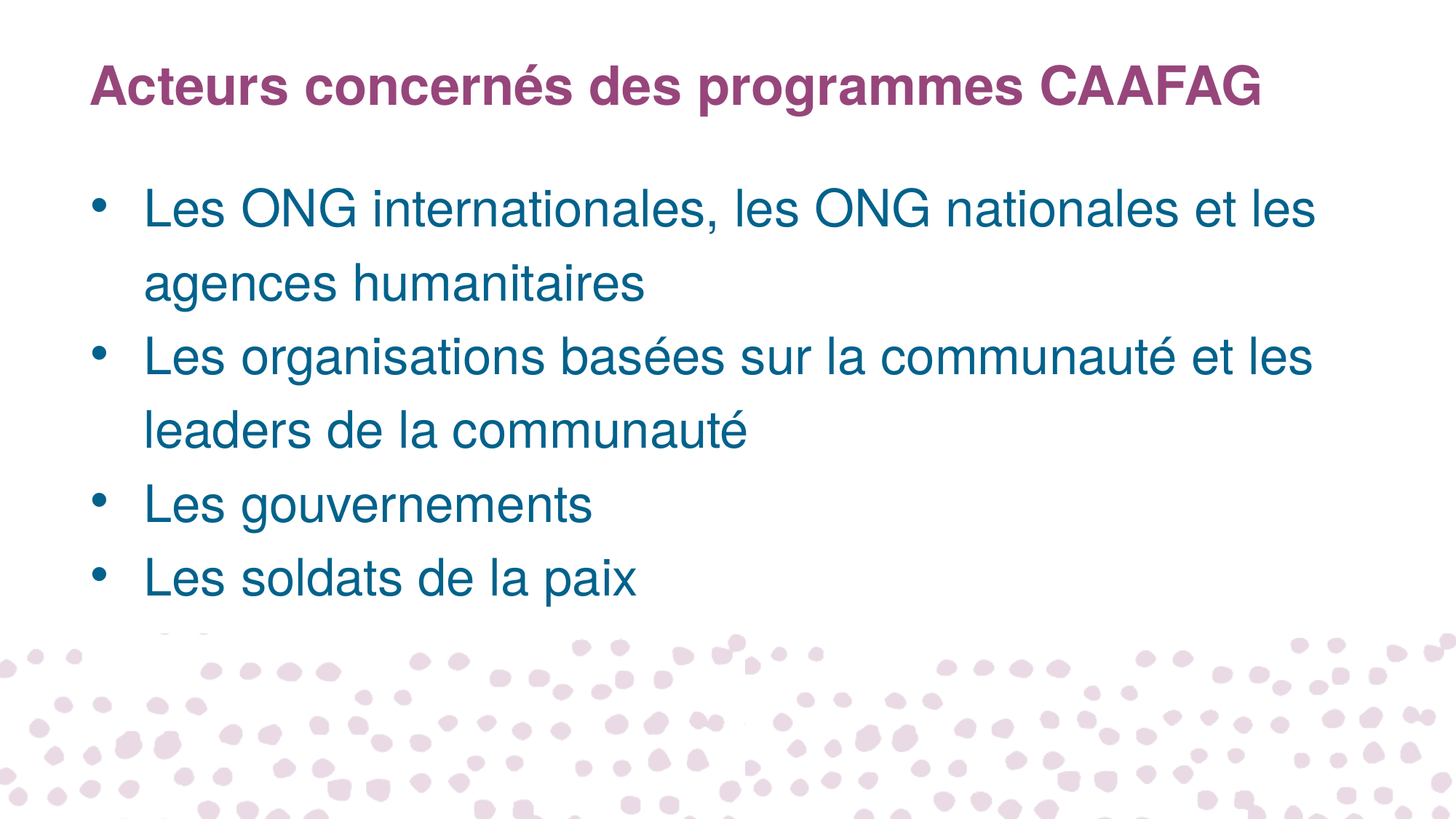

# Acteurs concernés des programmes CAAFAG
Les ONG internationales, les ONG nationales et les agences humanitaires
Les organisations basées sur la communauté et les leaders de la communauté
Les gouvernements
Les soldats de la paix